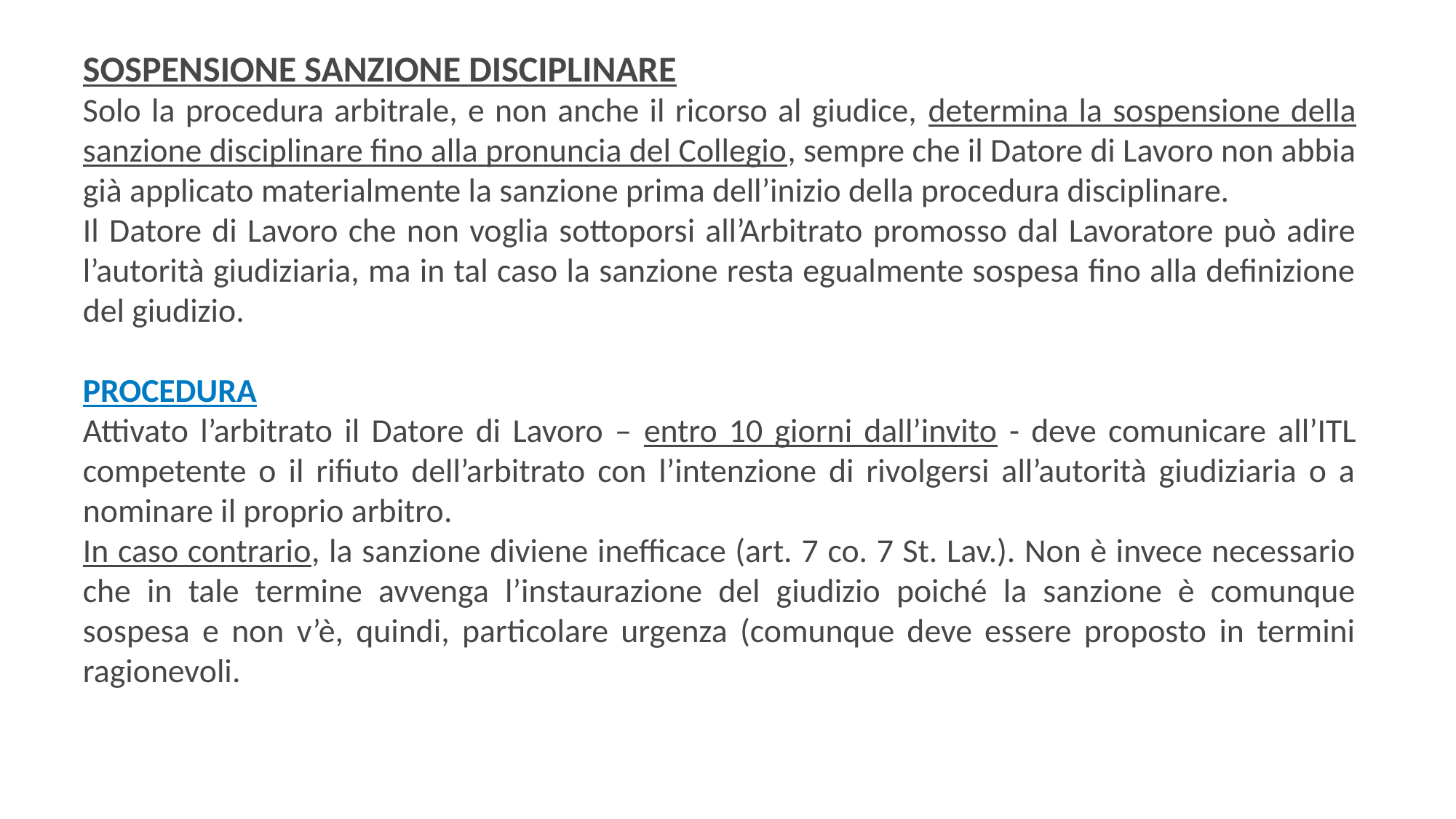

SOSPENSIONE SANZIONE DISCIPLINARE
Solo la procedura arbitrale, e non anche il ricorso al giudice, determina la sospensione della sanzione disciplinare fino alla pronuncia del Collegio, sempre che il Datore di Lavoro non abbia già applicato materialmente la sanzione prima dell’inizio della procedura disciplinare.
Il Datore di Lavoro che non voglia sottoporsi all’Arbitrato promosso dal Lavoratore può adire l’autorità giudiziaria, ma in tal caso la sanzione resta egualmente sospesa fino alla definizione del giudizio.
PROCEDURA
Attivato l’arbitrato il Datore di Lavoro – entro 10 giorni dall’invito - deve comunicare all’ITL competente o il rifiuto dell’arbitrato con l’intenzione di rivolgersi all’autorità giudiziaria o a nominare il proprio arbitro.
In caso contrario, la sanzione diviene inefficace (art. 7 co. 7 St. Lav.). Non è invece necessario che in tale termine avvenga l’instaurazione del giudizio poiché la sanzione è comunque sospesa e non v’è, quindi, particolare urgenza (comunque deve essere proposto in termini ragionevoli.